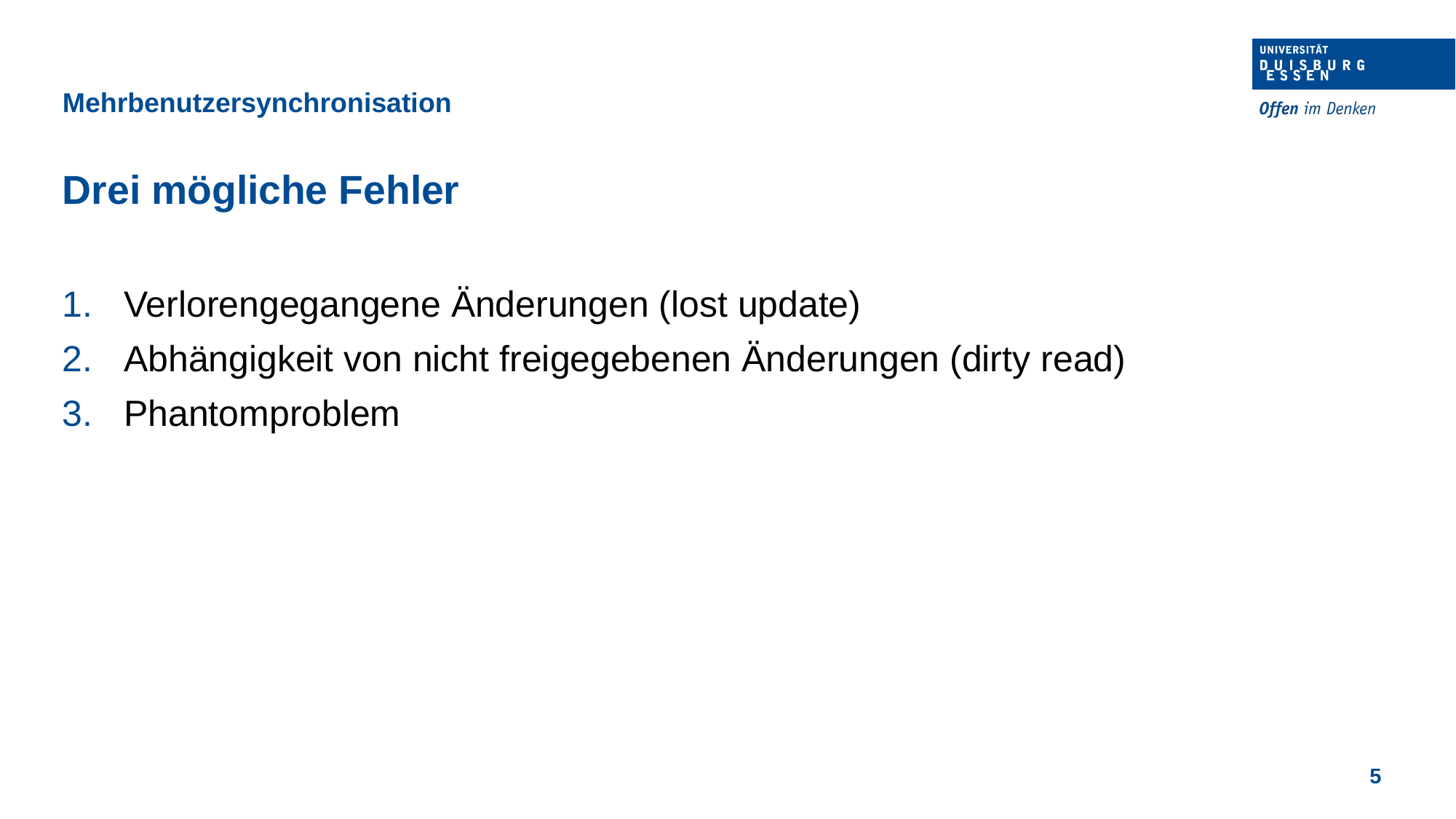

Mehrbenutzersynchronisation
Drei mögliche Fehler
Verlorengegangene Änderungen (lost update)
Abhängigkeit von nicht freigegebenen Änderungen (dirty read)
Phantomproblem
5